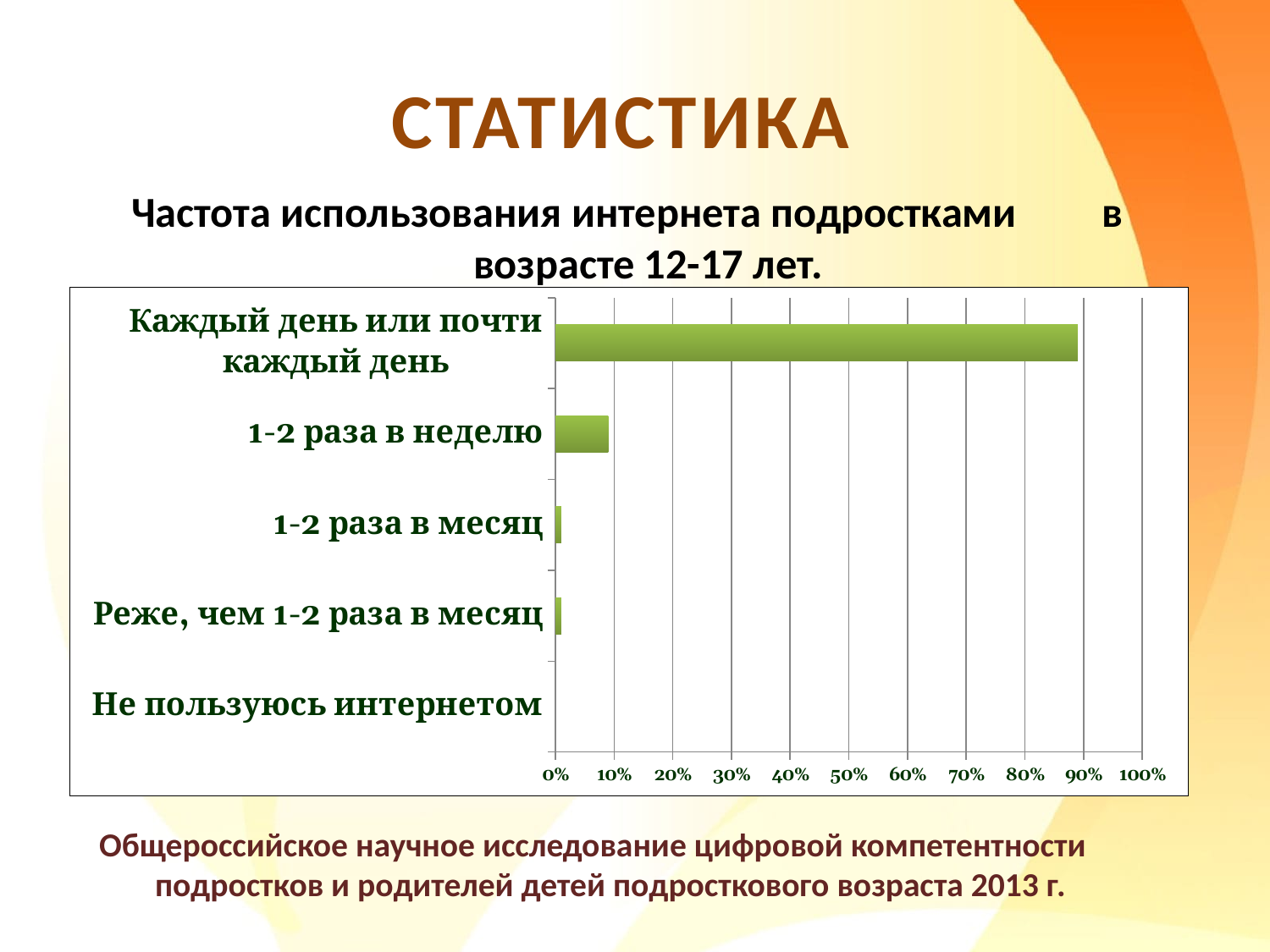

# Статистика
Частота использования интернета подростками         в возрасте 12-17 лет.

### Chart

| Category |  |
|---|---|
| Не пользуюсь интернетом | 0.0 |
| Реже, чем 1-2 раза в месяц | 0.010000000000000052 |
| 1-2 раза в месяц | 0.010000000000000052 |
| 1-2 раза в неделю | 0.09000000000000007 |
| Каждый день или почти каждый день | 0.8900000000000028 |
  Общероссийское научное исследование цифровой компетентности подростков и родителей детей подросткового возраста 2013 г.